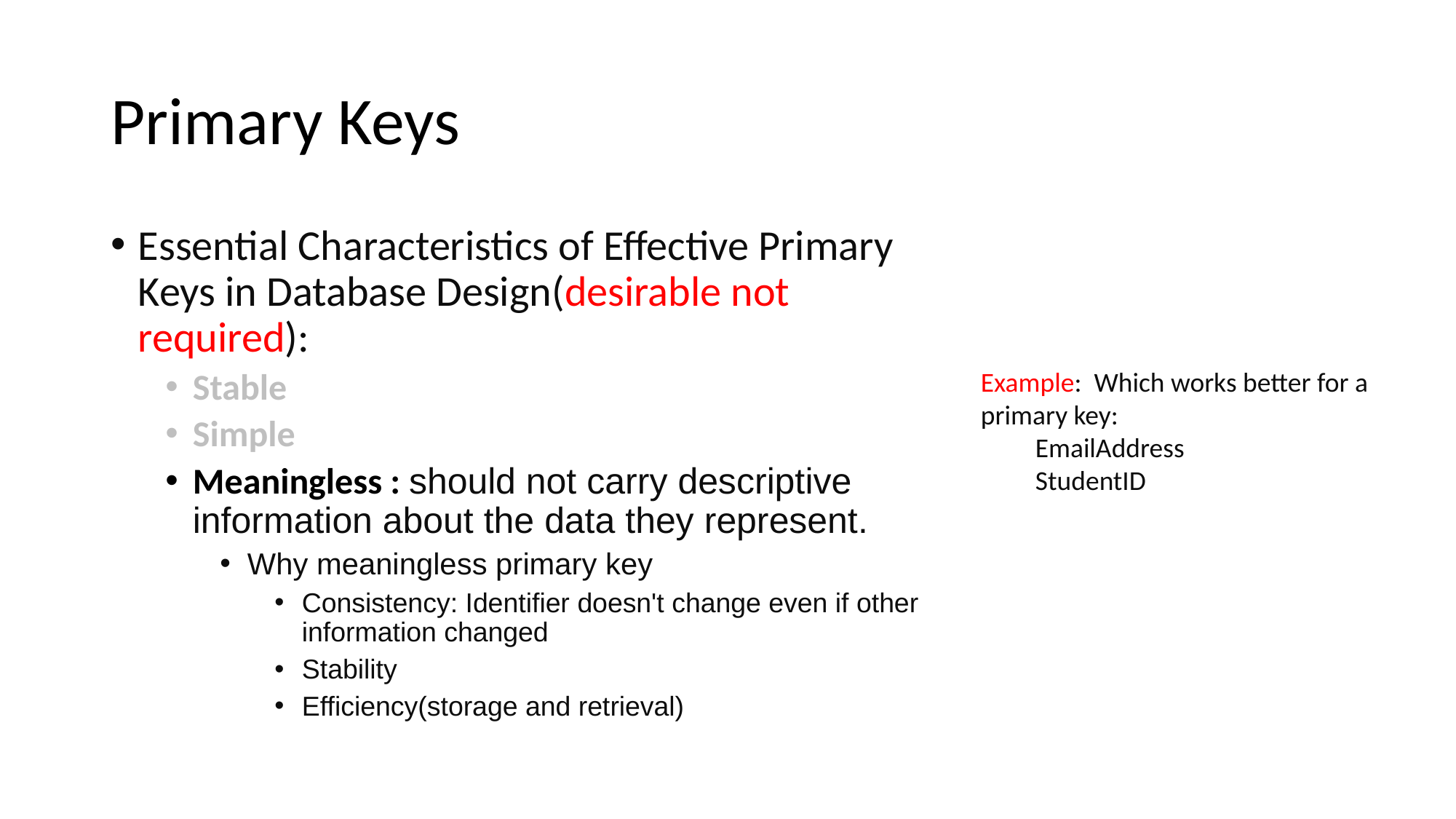

# Primary Keys
Essential Characteristics of Effective Primary Keys in Database Design(desirable not required):
Stable
Simple
Meaningless : should not carry descriptive information about the data they represent.
Why meaningless primary key
Consistency: Identifier doesn't change even if other information changed
Stability
Efficiency(storage and retrieval)

Example:  Which works better for a primary key:
EmailAddress
StudentID